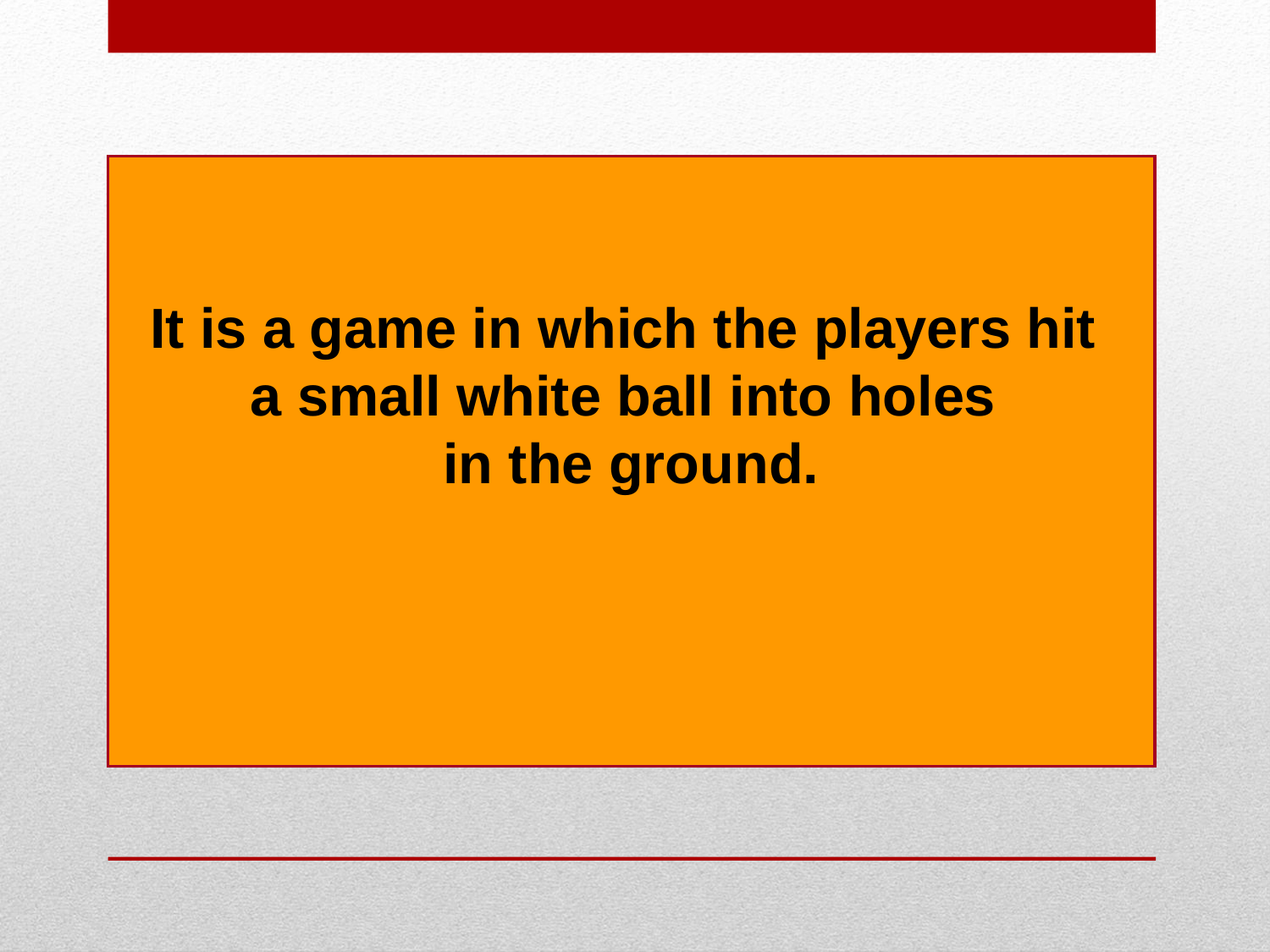

It is a game in which the players hit
a small white ball into holes
in the ground.